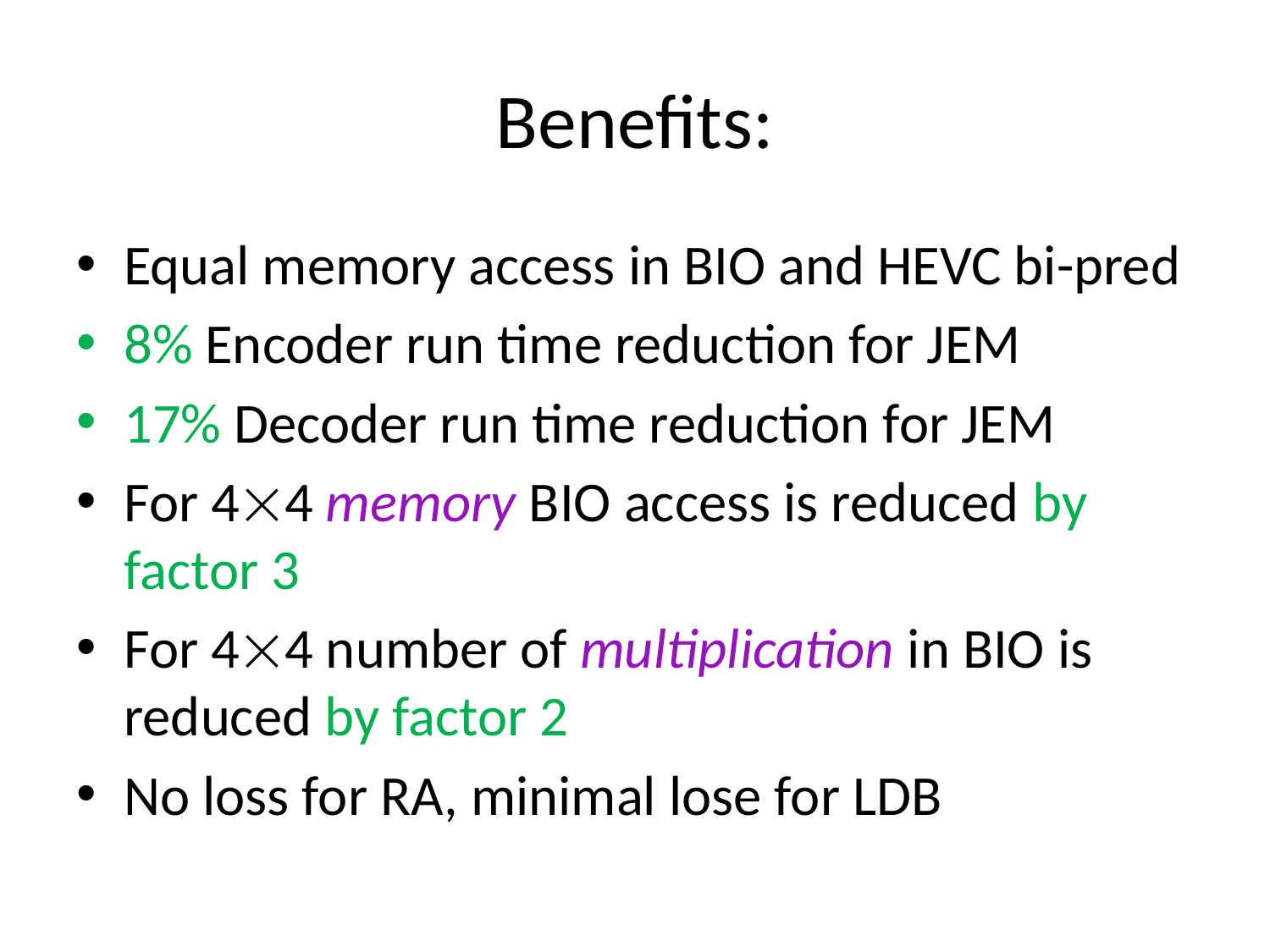

# Benefits:
Equal memory access in BIO and HEVC bi-pred
8% Encoder run time reduction for JEM
17% Decoder run time reduction for JEM
For 4×4 memory BIO access is reduced by factor 3
For 4×4 number of multiplication in BIO is reduced by factor 2
No loss for RA, minimal lose for LDB